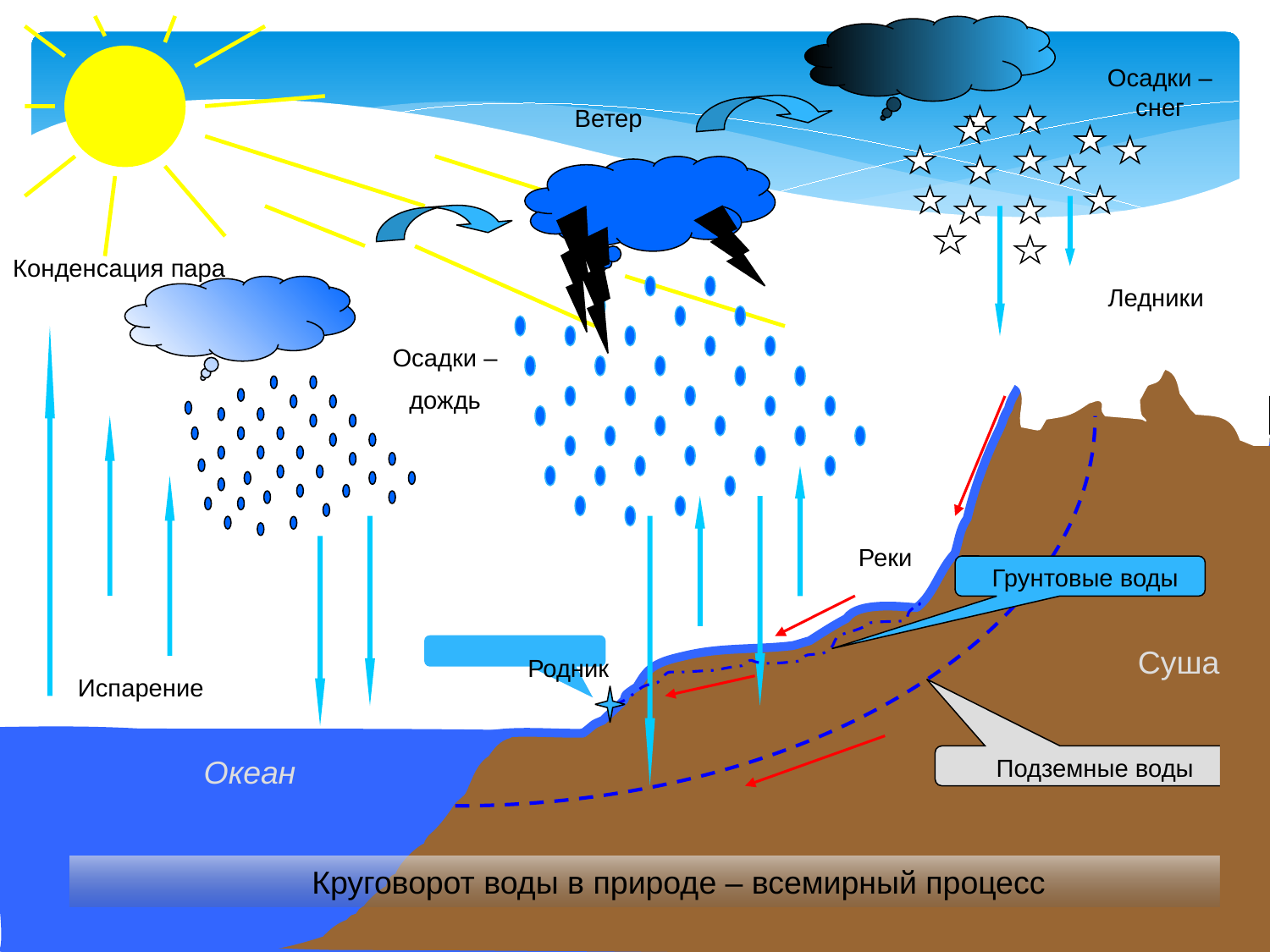

Осадки –
снег

Ветер

Конденсация пара

Ледники

Осадки –
дождь

Реки

Грунтовые воды

Суша

Родник
Испарение

Океан

Подземные воды
  Круговорот воды в природе – всемирный процесс
www.sliderpoint.org